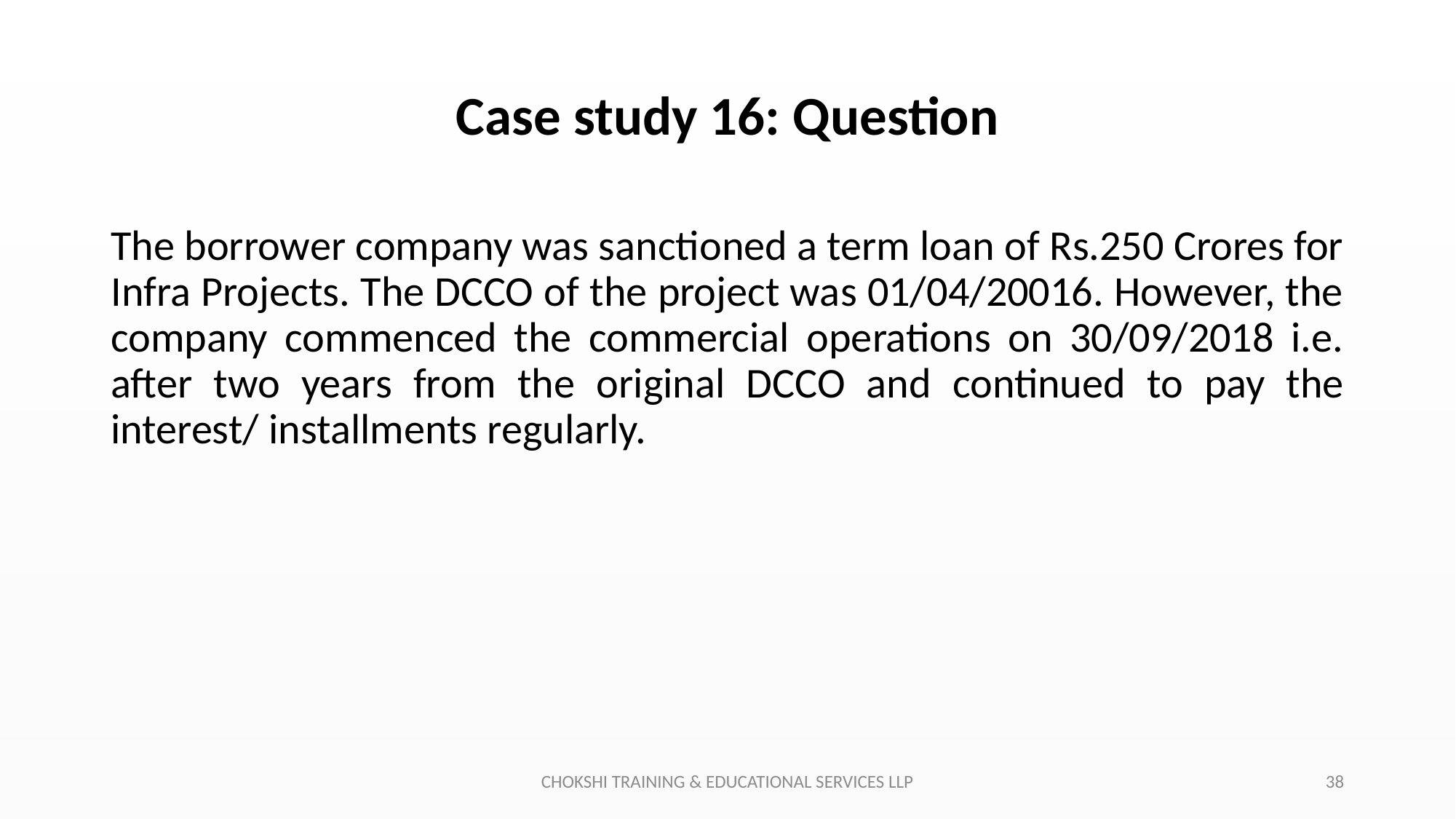

# Case study 16: Question
The borrower company was sanctioned a term loan of Rs.250 Crores for Infra Projects. The DCCO of the project was 01/04/20016. However, the company commenced the commercial operations on 30/09/2018 i.e. after two years from the original DCCO and continued to pay the interest/ installments regularly.

CHOKSHI TRAINING & EDUCATIONAL SERVICES LLP
38